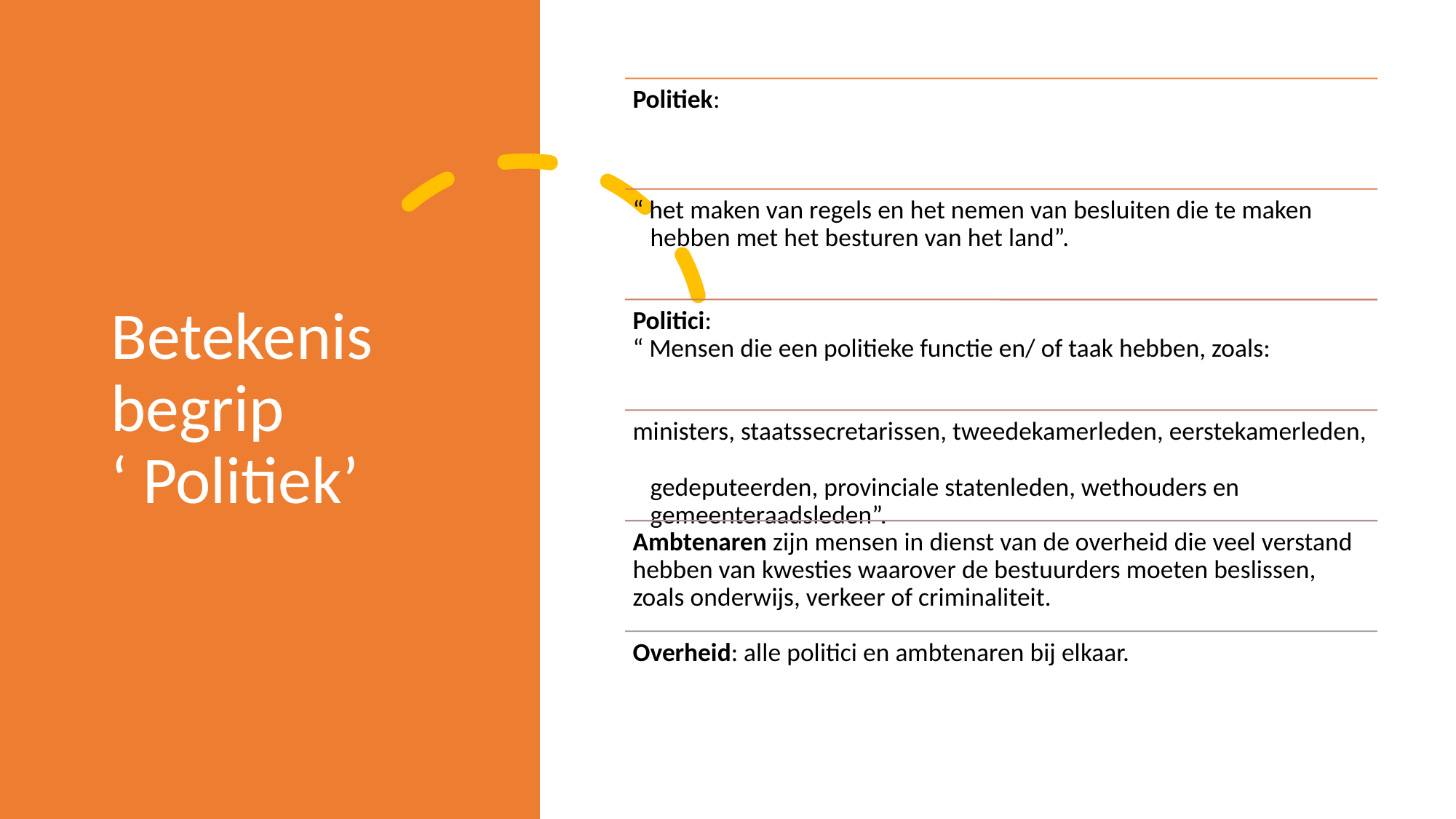

# Betekenis begrip ‘ Politiek’
Politiek:
“ het maken van regels en het nemen van besluiten die te maken
   hebben met het besturen van het land”.
Politici:
“ Mensen die een politieke functie en/ of taak hebben, zoals:
ministers, staatssecretarissen, tweedekamerleden, eerstekamerleden,
   gedeputeerden, provinciale statenleden, wethouders en
   gemeenteraadsleden”.
Ambtenaren zijn mensen in dienst van de overheid die veel verstand hebben van kwesties waarover de bestuurders moeten beslissen, zoals onderwijs, verkeer of criminaliteit.
Overheid: alle politici en ambtenaren bij elkaar.